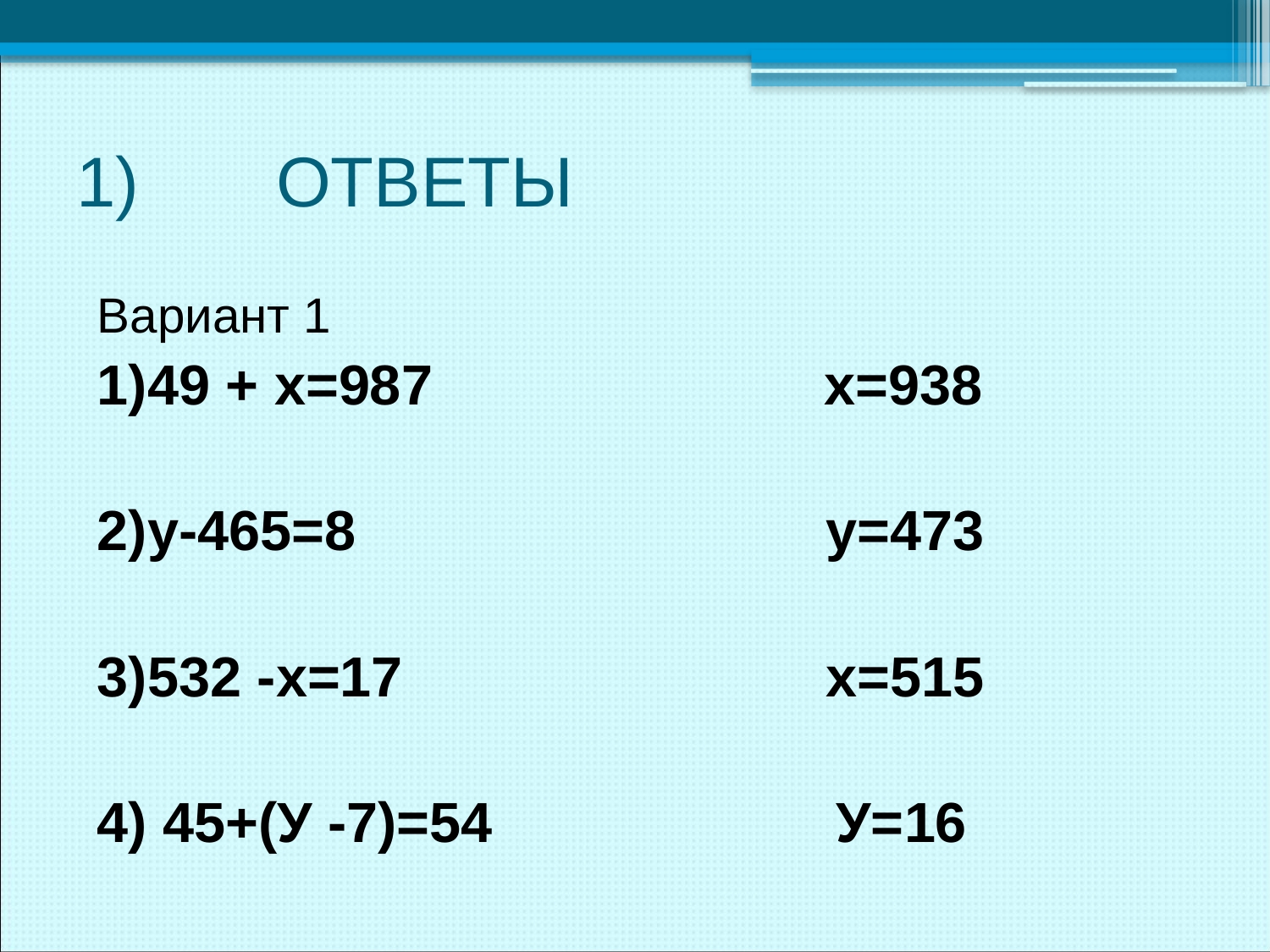

# 1)       ОТВЕТЫ
Вариант 1
1)49 + x=987                         x=938

2)y-465=8                              y=473

3)532 -x=17                           x=515

4) 45+(У -7)=54                      У=16